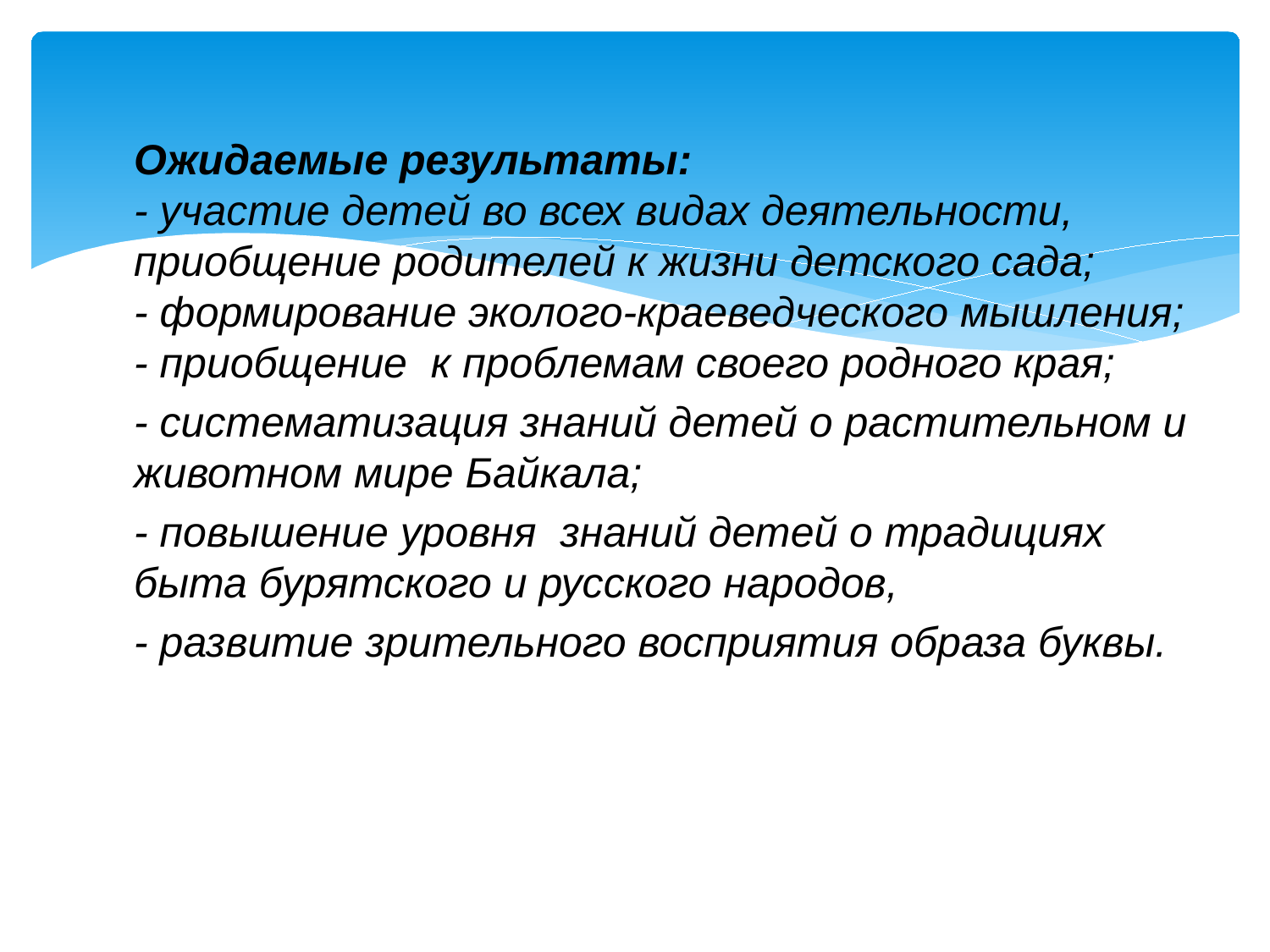

Ожидаемые результаты:
- участие детей во всех видах деятельности, приобщение родителей к жизни детского сада;
- формирование эколого-краеведческого мышления;
- приобщение  к проблемам своего родного края;
- систематизация знаний детей о растительном и животном мире Байкала;
- повышение уровня  знаний детей о традициях  быта бурятского и русского народов,
- развитие зрительного восприятия образа буквы.